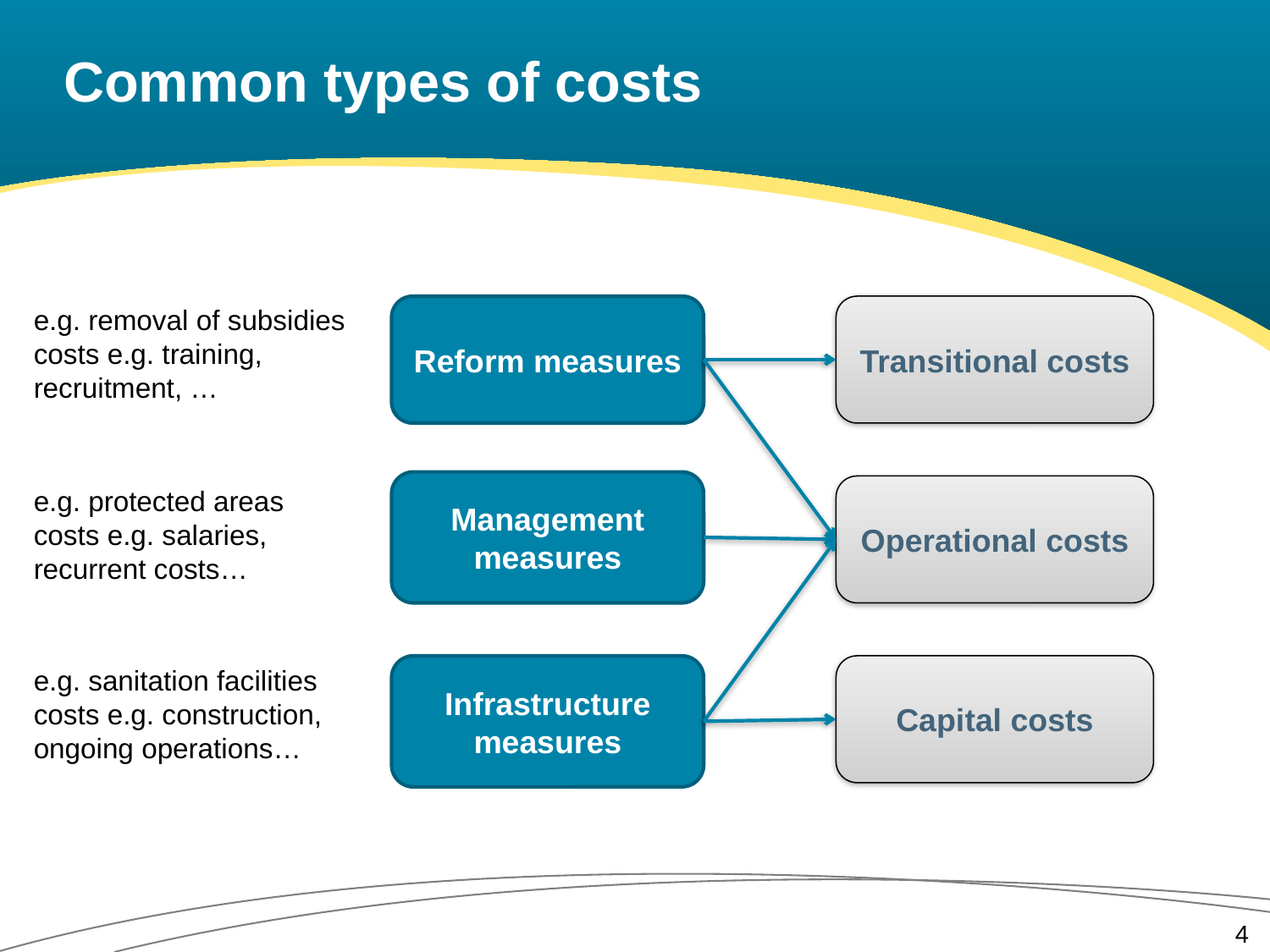

# Common types of costs
e.g. removal of subsidies
costs e.g. training, recruitment, …
Reform measures
Transitional costs
Management measures
Operational costs
e.g. protected areas
costs e.g. salaries, recurrent costs…
Infrastructure measures
Capital costs
e.g. sanitation facilities
costs e.g. construction, ongoing operations…
4